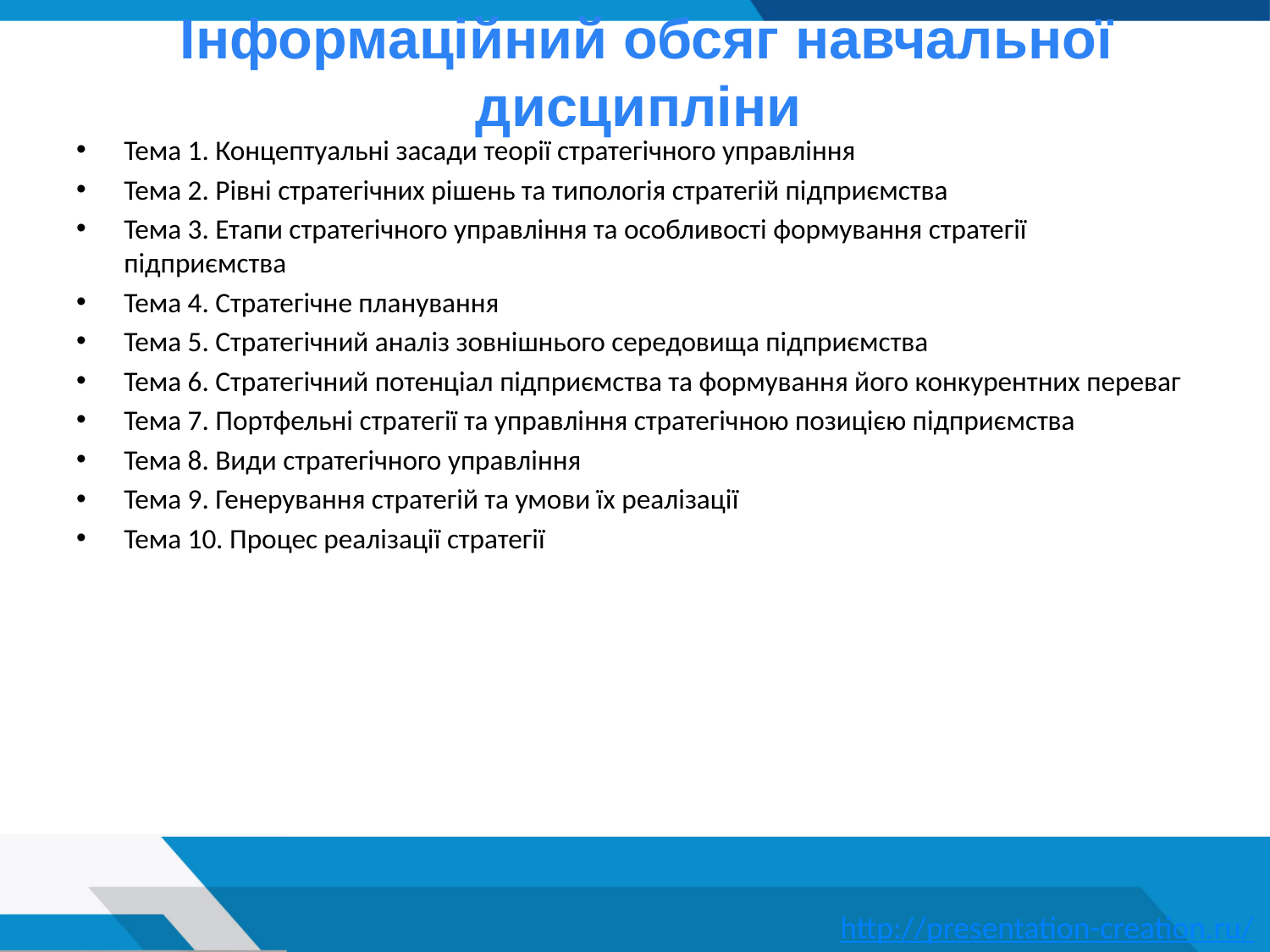

# Інформаційний обсяг навчальної дисципліни
Тема 1. Концептуальні засади теорії стратегічного управління
Тема 2. Рівні стратегічних рішень та типологія стратегій підприємства
Тема 3. Етапи стратегічного управління та особливості формування стратегії підприємства
Тема 4. Стратегічне планування
Тема 5. Стратегічний аналіз зовнішнього середовища підприємства
Тема 6. Стратегічний потенціал підприємства та формування його конкурентних переваг
Тема 7. Портфельні стратегії та управління стратегічною позицією підприємства
Тема 8. Види стратегічного управління
Тема 9. Генерування стратегій та умови їх реалізації
Тема 10. Процес реалізації стратегії